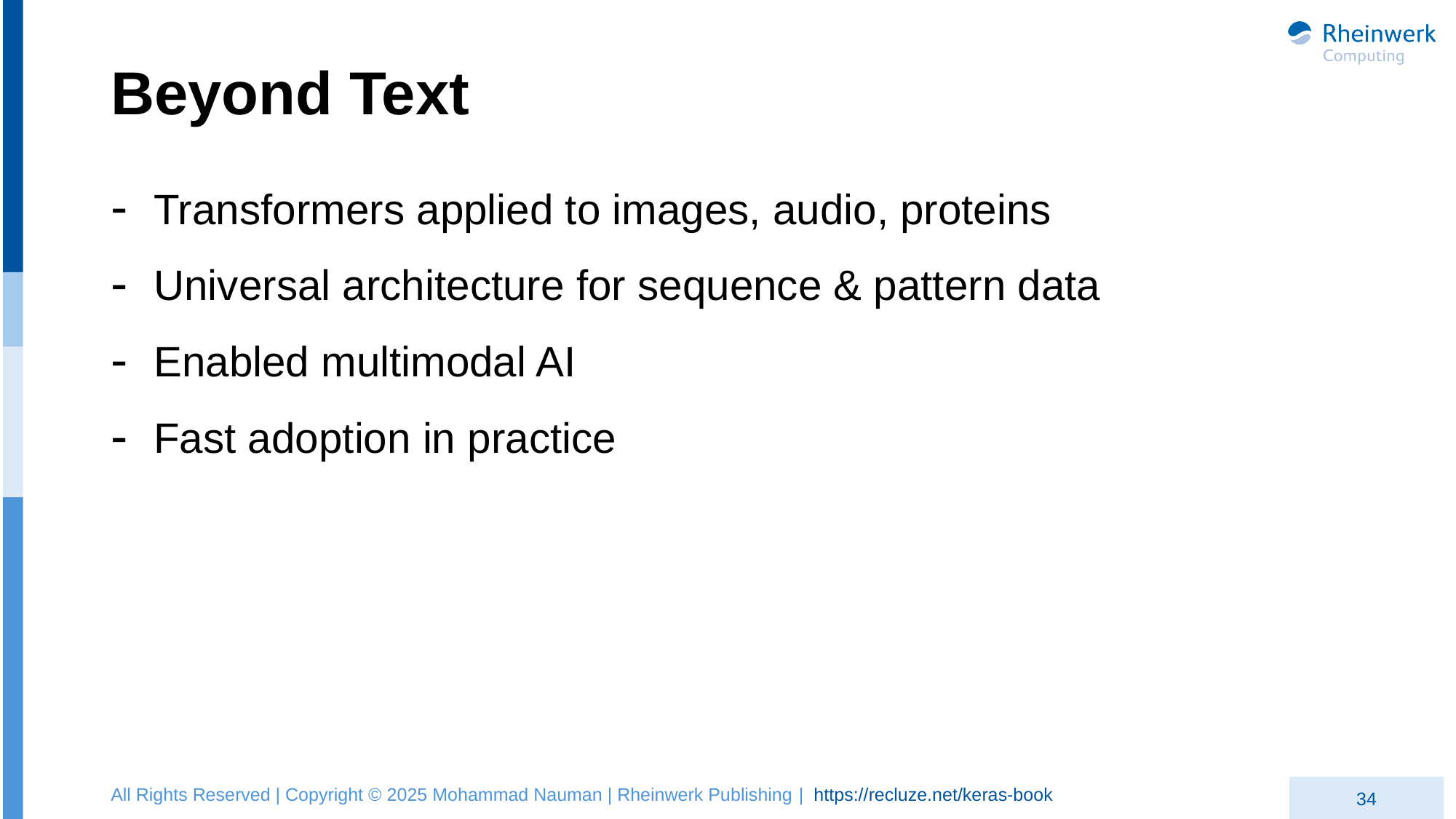

# Beyond Text
Transformers applied to images, audio, proteins
Universal architecture for sequence & pattern data
Enabled multimodal AI
Fast adoption in practice